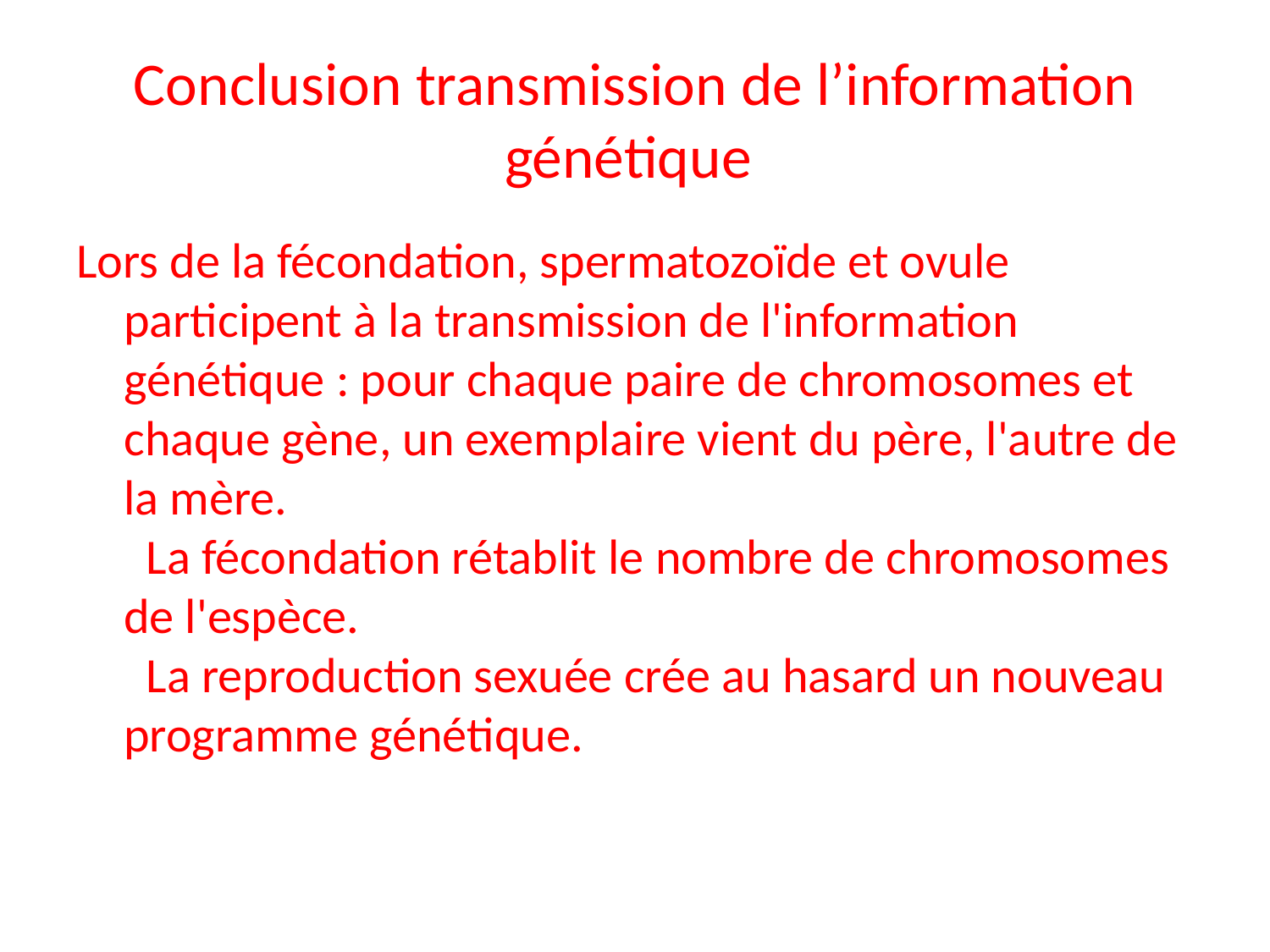

# Conclusion transmission de l’information génétique
Lors de la fécondation, spermatozoïde et ovule participent à la transmission de l'information génétique : pour chaque paire de chromosomes et chaque gène, un exemplaire vient du père, l'autre de la mère.
  La fécondation rétablit le nombre de chromosomes de l'espèce.
  La reproduction sexuée crée au hasard un nouveau programme génétique.